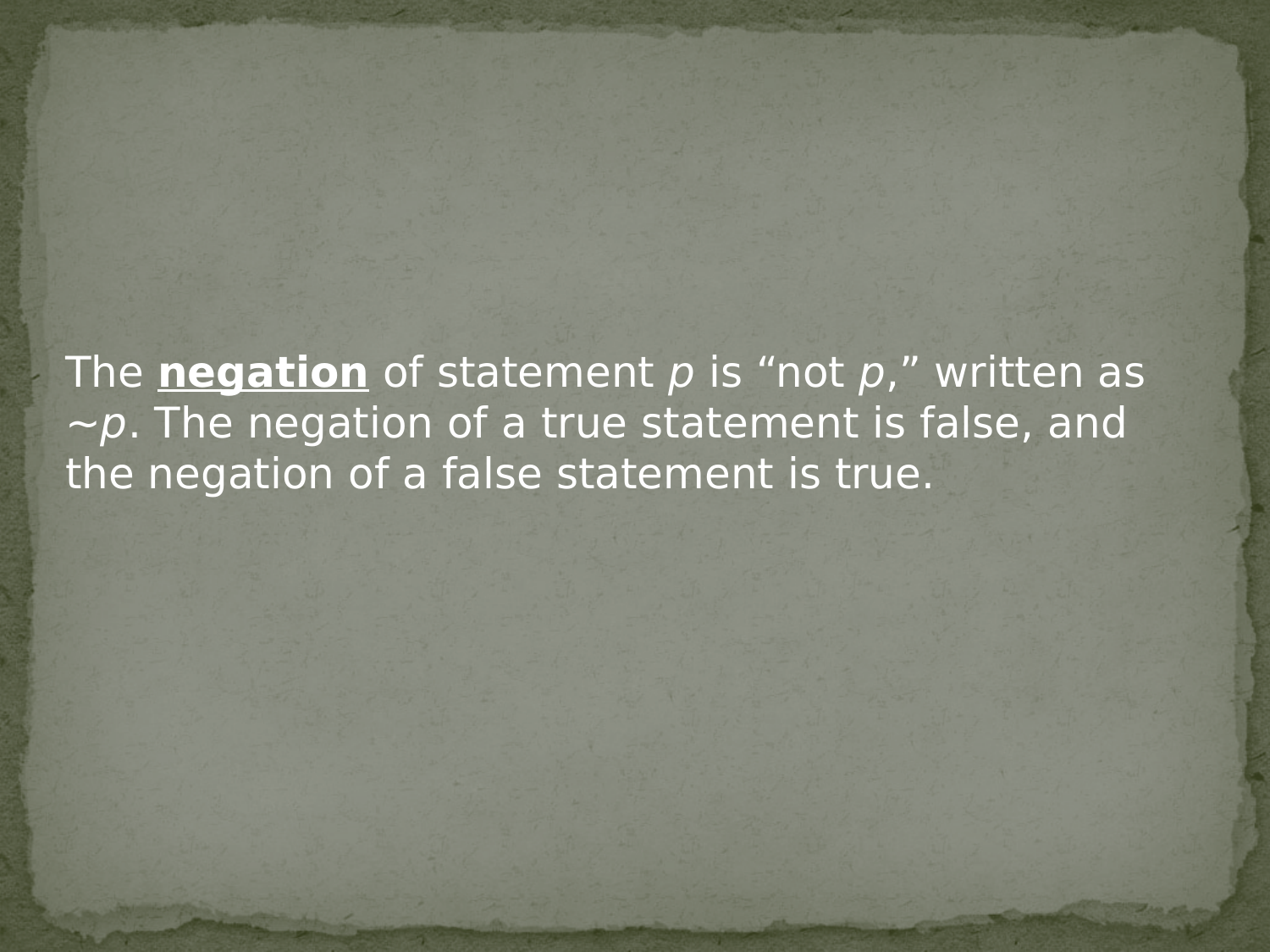

The negation of statement p is “not p,” written as ~p. The negation of a true statement is false, and the negation of a false statement is true.